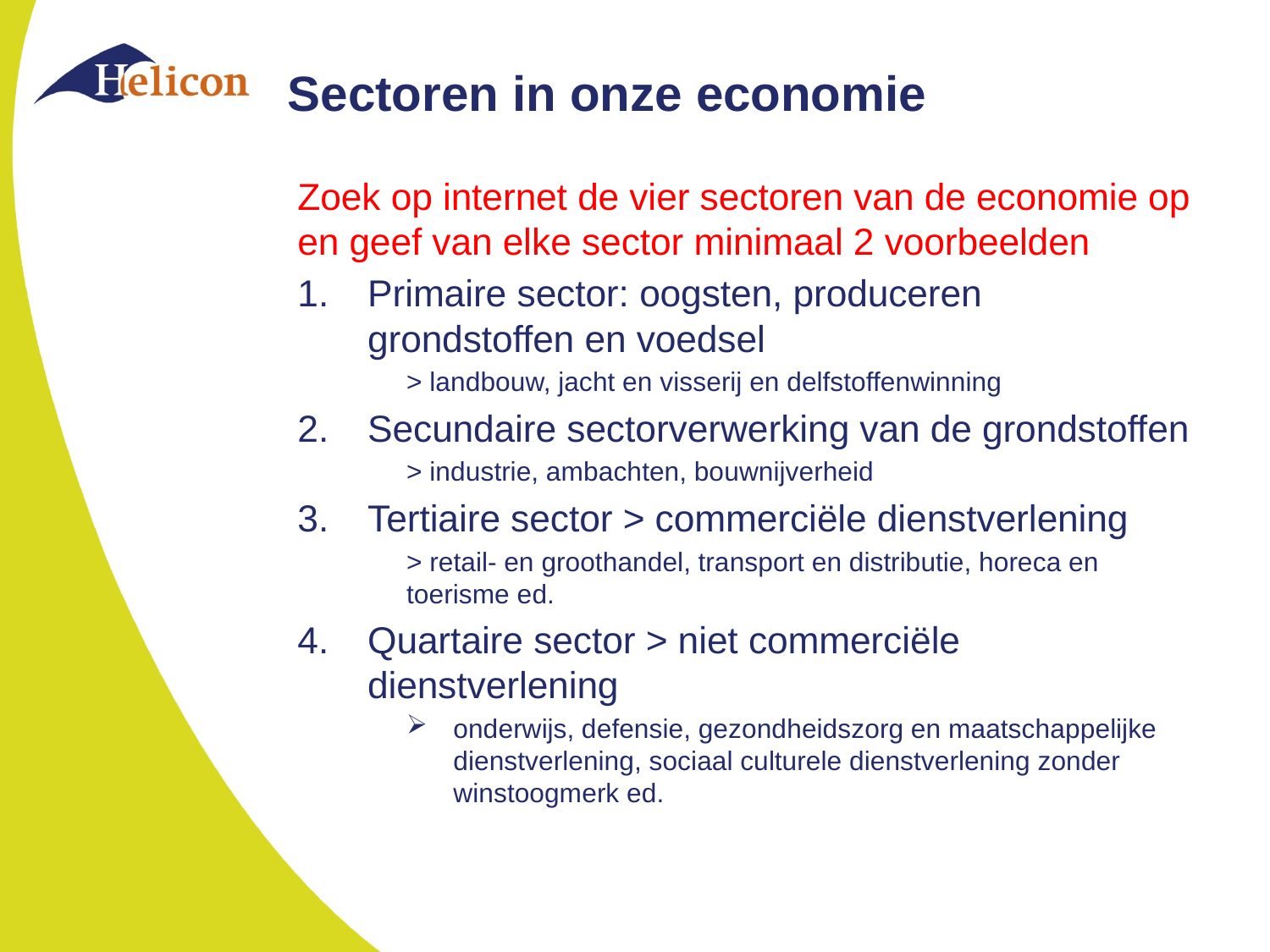

# Sectoren in onze economie
Zoek op internet de vier sectoren van de economie op en geef van elke sector minimaal 2 voorbeelden
Primaire sector: oogsten, produceren grondstoffen en voedsel
> landbouw, jacht en visserij en delfstoffenwinning
Secundaire sectorverwerking van de grondstoffen
> industrie, ambachten, bouwnijverheid
Tertiaire sector > commerciële dienstverlening
> retail- en groothandel, transport en distributie, horeca en toerisme ed.
Quartaire sector > niet commerciële dienstverlening
onderwijs, defensie, gezondheidszorg en maatschappelijke dienstverlening, sociaal culturele dienstverlening zonder winstoogmerk ed.